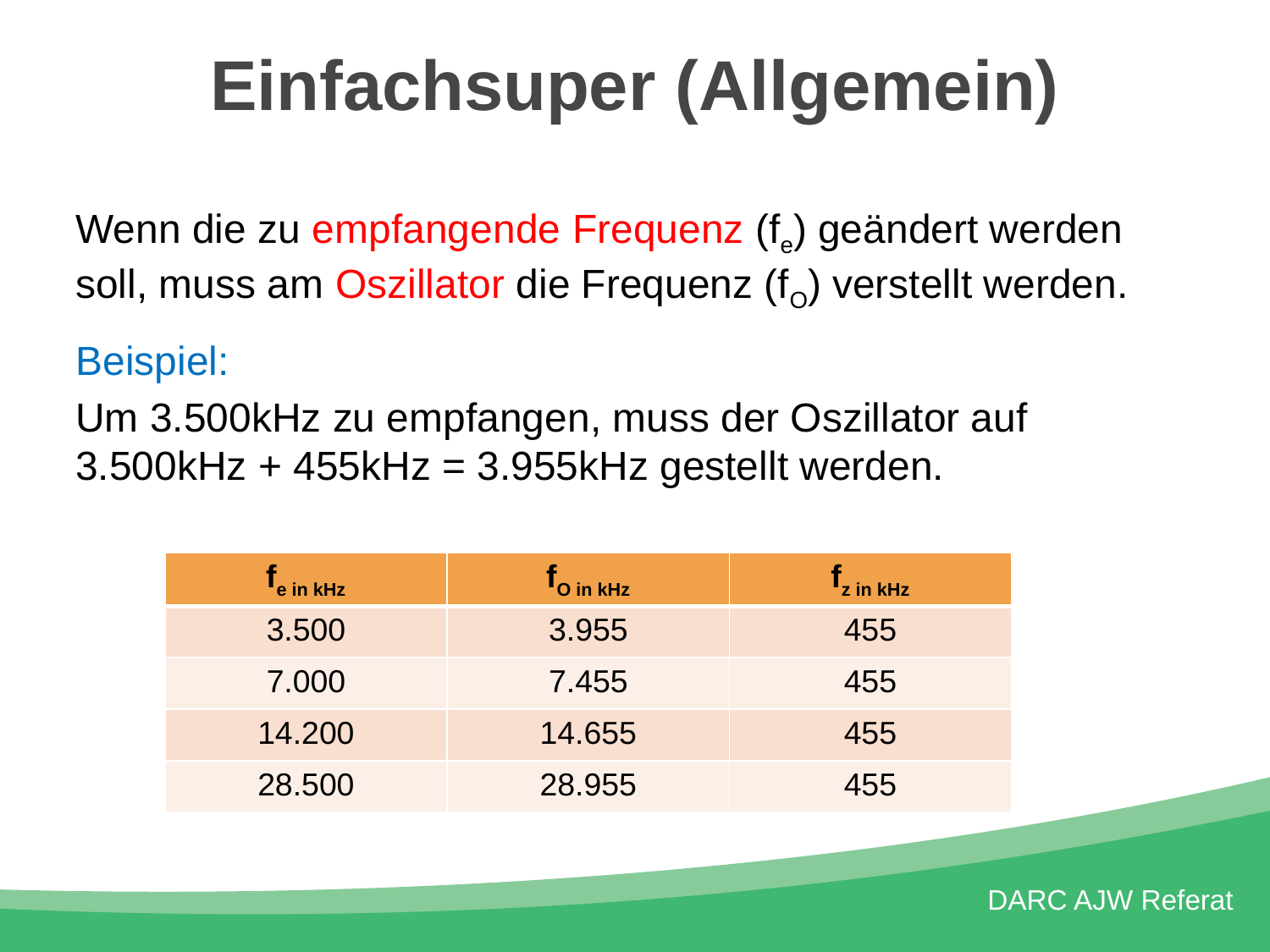

# Einfachsuper (Allgemein)
Wenn die zu empfangende Frequenz (fe) geändert werden soll, muss am Oszillator die Frequenz (fO) verstellt werden.
Beispiel:
Um 3.500kHz zu empfangen, muss der Oszillator auf 3.500kHz + 455kHz = 3.955kHz gestellt werden.

| fe in kHz | fO in kHz | fz in kHz |
| --- | --- | --- |
| 3.500 | 3.955 | 455 |
| 7.000 | 7.455 | 455 |
| 14.200 | 14.655 | 455 |
| 28.500 | 28.955 | 455 |